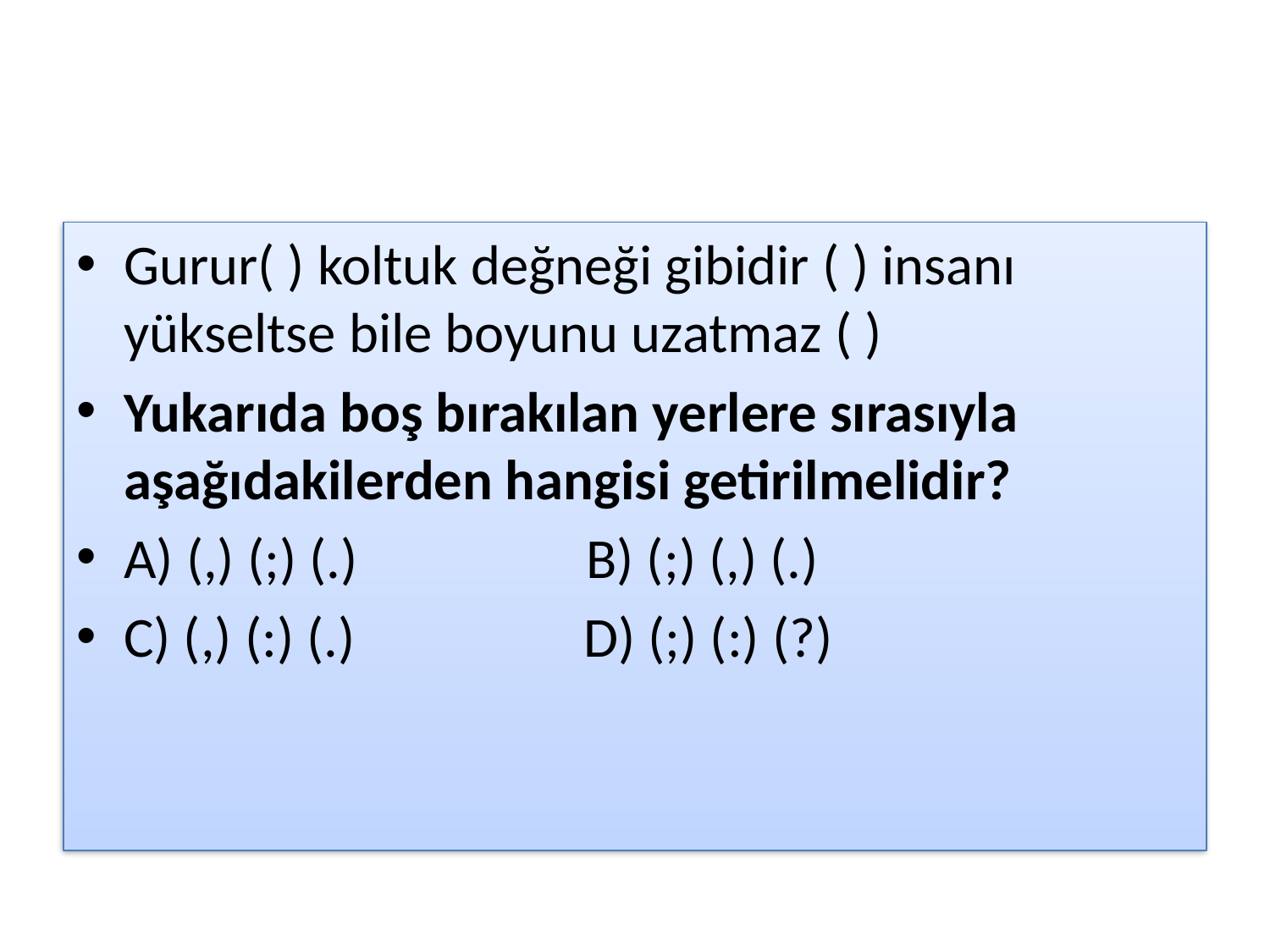

#
Gurur( ) koltuk değneği gibidir ( ) insanı yükseltse bile boyunu uzatmaz ( )
Yukarıda boş bırakılan yerlere sırasıyla aşağıdakilerden hangisi getirilmelidir?
A) (,) (;) (.)                  B) (;) (,) (.)
C) (,) (:) (.)                  D) (;) (:) (?)